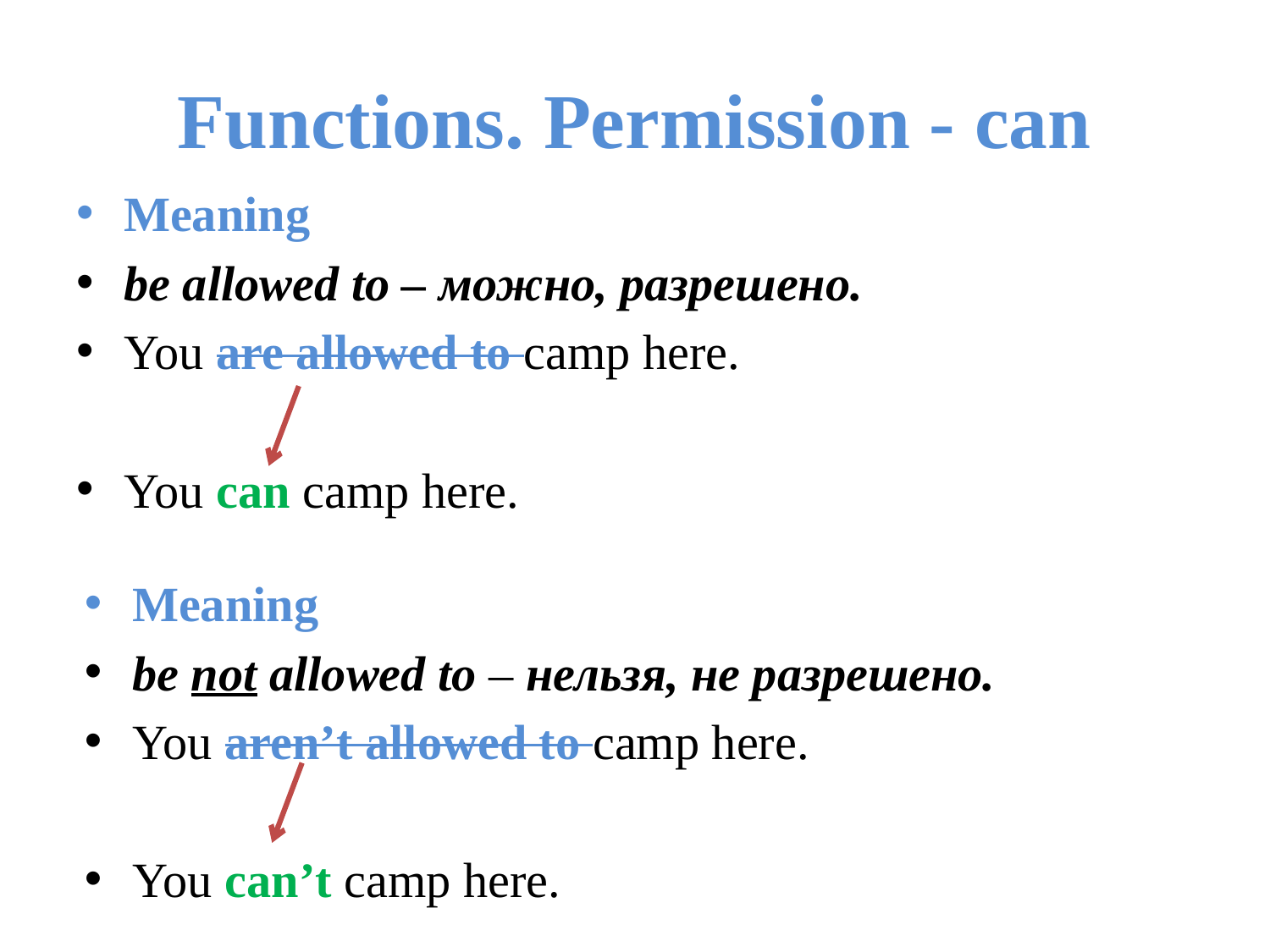

# Functions. Permission - can
Meaning
be allowed to – можно, разрешено.
You are allowed to camp here.

You can camp here.

Meaning
be not allowed to – нельзя, не разрешено.
You aren’t allowed to camp here.

You can’t camp here.